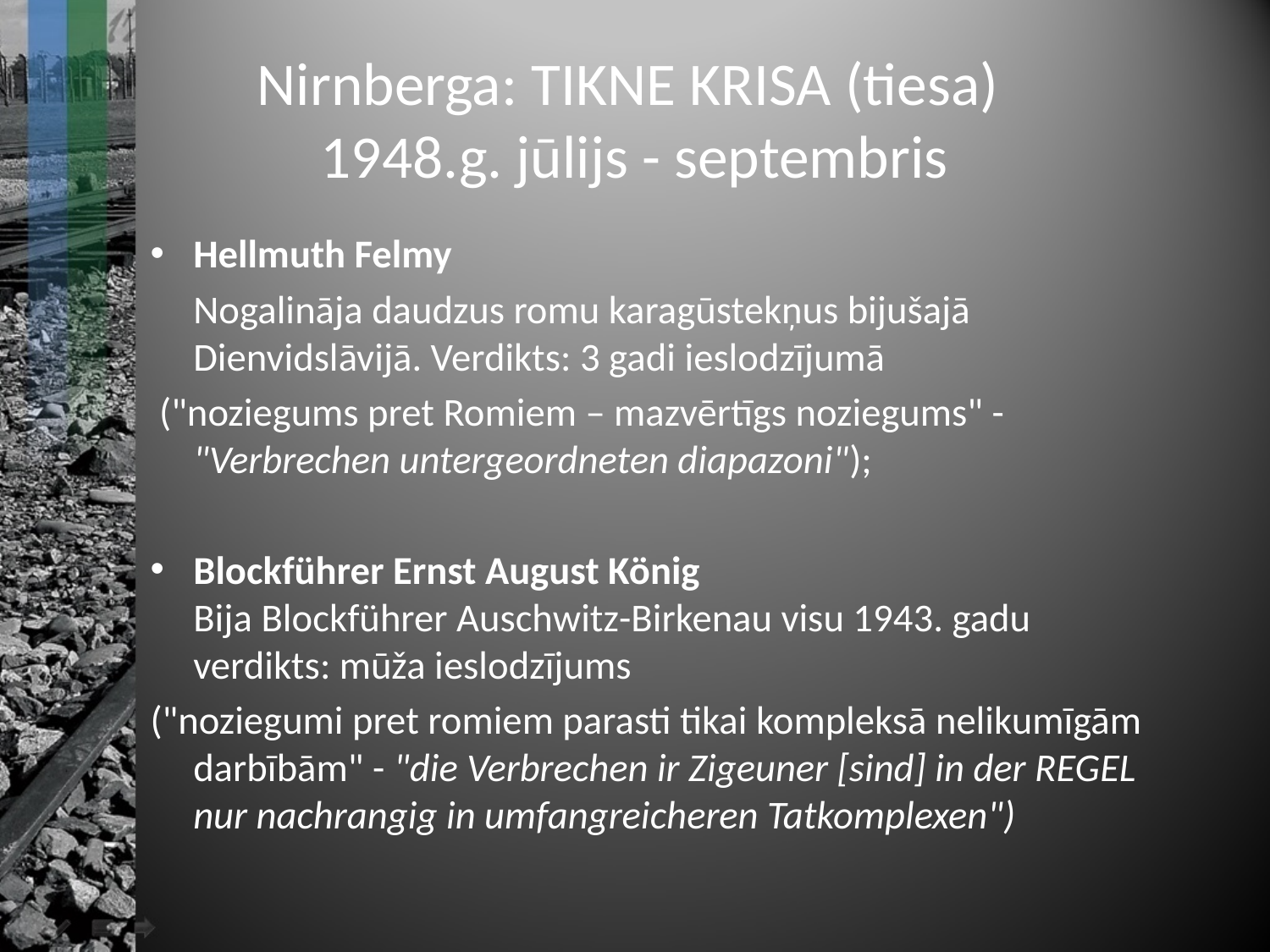

# Nirnberga: TIKNE KRISA (tiesa) 1948.g. jūlijs - septembris
Hellmuth Felmy
	Nogalināja daudzus romu karagūstekņus bijušajā Dienvidslāvijā. Verdikts: 3 gadi ieslodzījumā
 ("noziegums pret Romiem – mazvērtīgs noziegums" - "Verbrechen untergeordneten diapazoni");

Blockführer Ernst August König
Bija Blockführer Auschwitz-Birkenau visu 1943. gadu
verdikts: mūža ieslodzījums
("noziegumi pret romiem parasti tikai kompleksā nelikumīgām darbībām" - "die Verbrechen ir Zigeuner [sind] in der REGEL nur nachrangig in umfangreicheren Tatkomplexen")